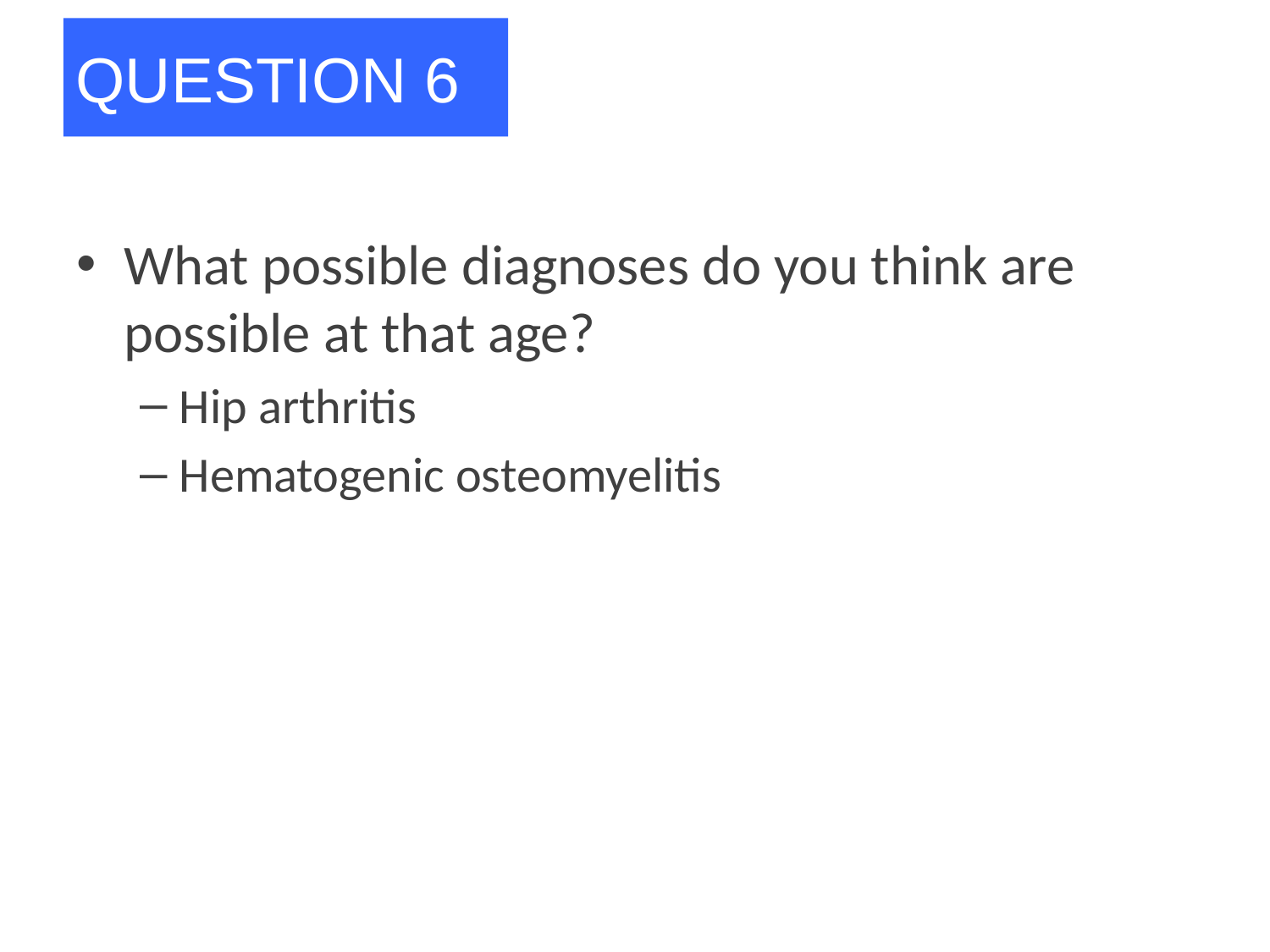

QUESTION 6
What possible diagnoses do you think are possible at that age?
Hip arthritis
Hematogenic osteomyelitis